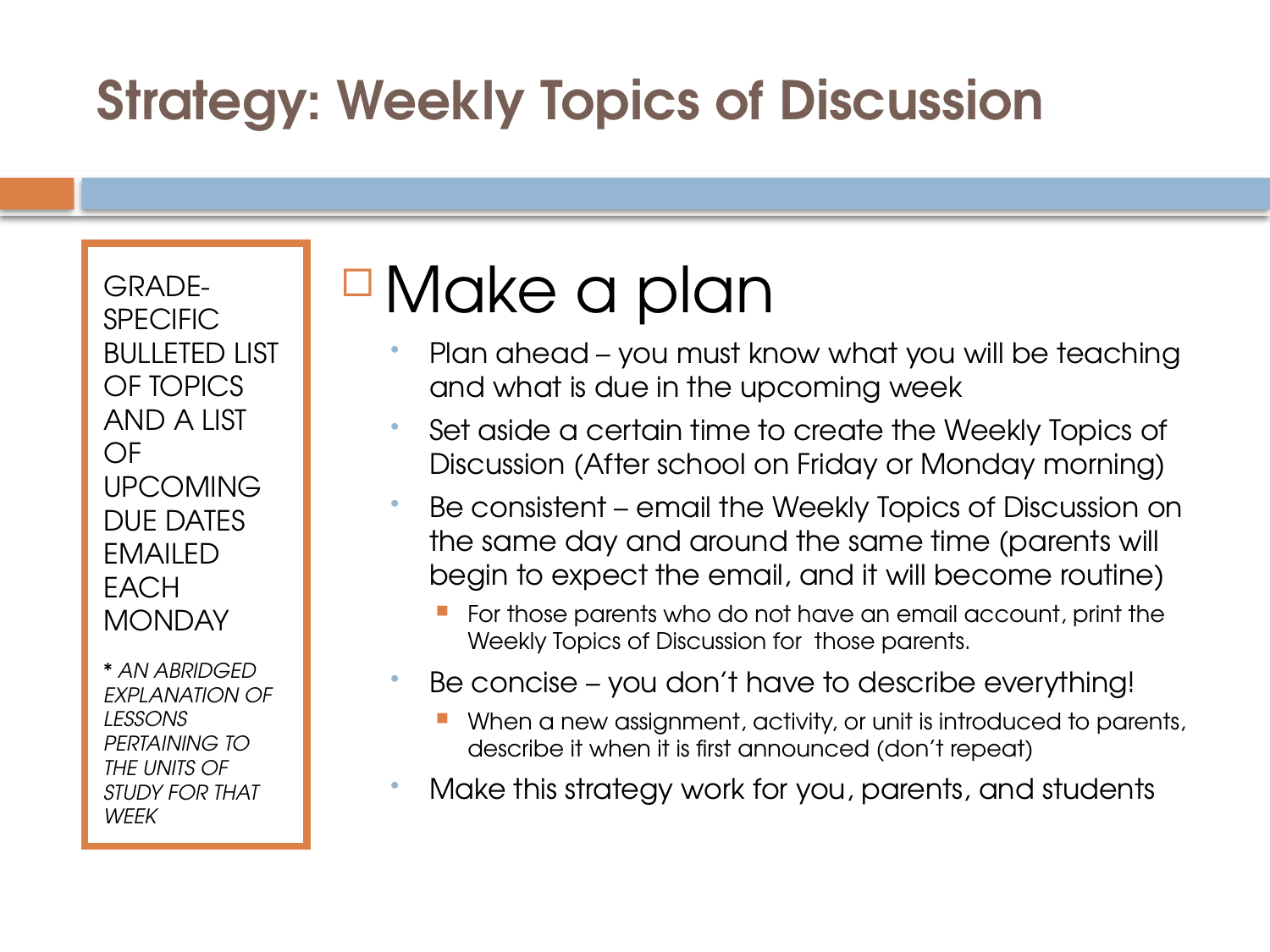

# Strategy: Weekly Topics of Discussion
grade-specific bulleted list of topics and a list of upcoming due dates emailed each Monday
* an abridged explanation of lessons pertaining to the units of study for that week
Make a plan
Plan ahead – you must know what you will be teaching and what is due in the upcoming week
Set aside a certain time to create the Weekly Topics of Discussion (After school on Friday or Monday morning)
Be consistent – email the Weekly Topics of Discussion on the same day and around the same time (parents will begin to expect the email, and it will become routine)
For those parents who do not have an email account, print the Weekly Topics of Discussion for  those parents.
Be concise – you don’t have to describe everything!
When a new assignment, activity, or unit is introduced to parents, describe it when it is first announced (don’t repeat)
Make this strategy work for you, parents, and students